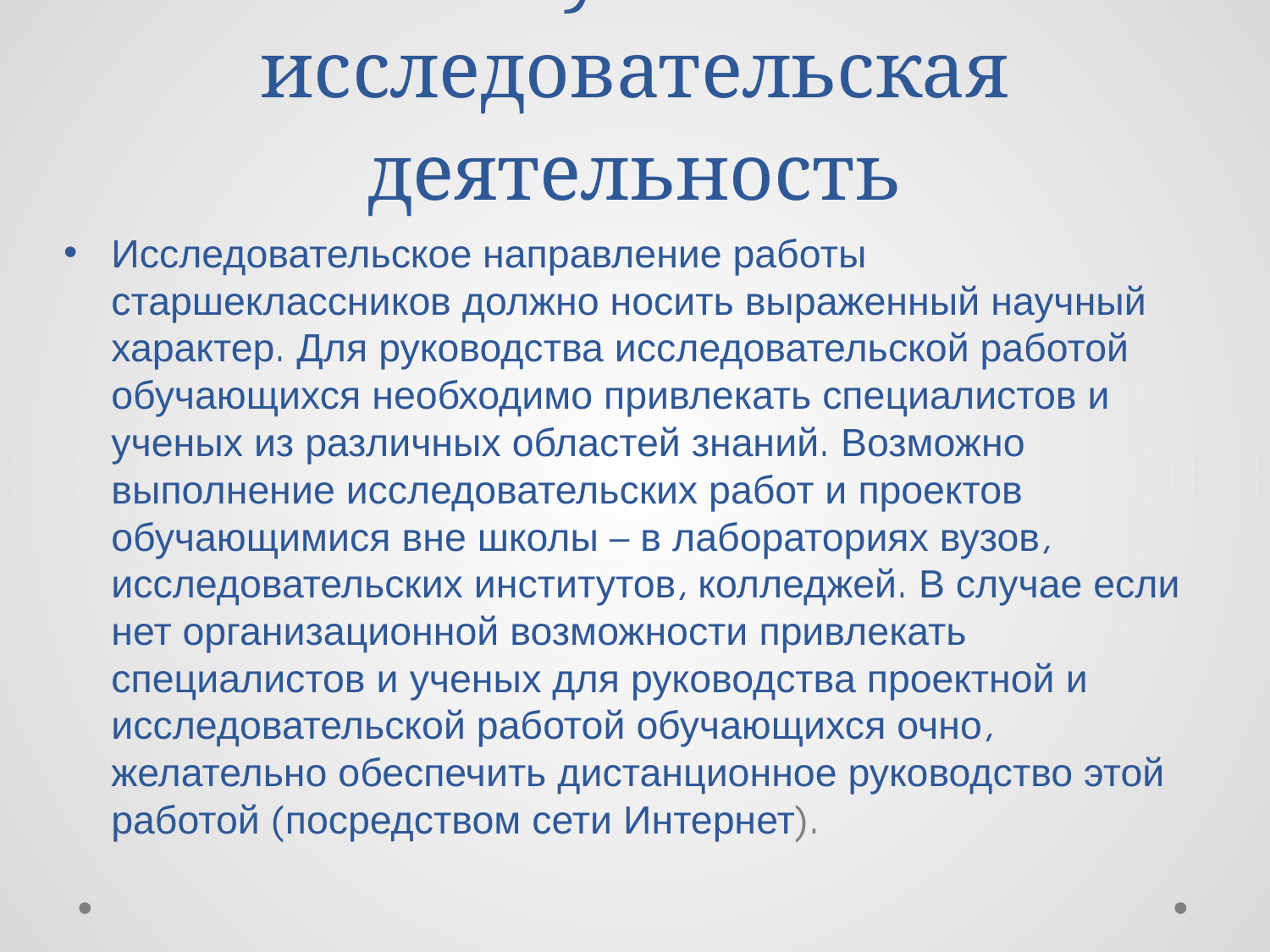

# Научно – исследовательская деятельность
Исследовательское направление работы старшеклассников должно носить выраженный научный характер. Для руководства исследовательской работой обучающихся необходимо привлекать специалистов и ученых из различных областей знаний. Возможно выполнение исследовательских работ и проектов обучающимися вне школы – в лабораториях вузов, исследовательских институтов, колледжей. В случае если нет организационной возможности привлекать специалистов и ученых для руководства проектной и исследовательской работой обучающихся очно, желательно обеспечить дистанционное руководство этой работой (посредством сети Интернет).